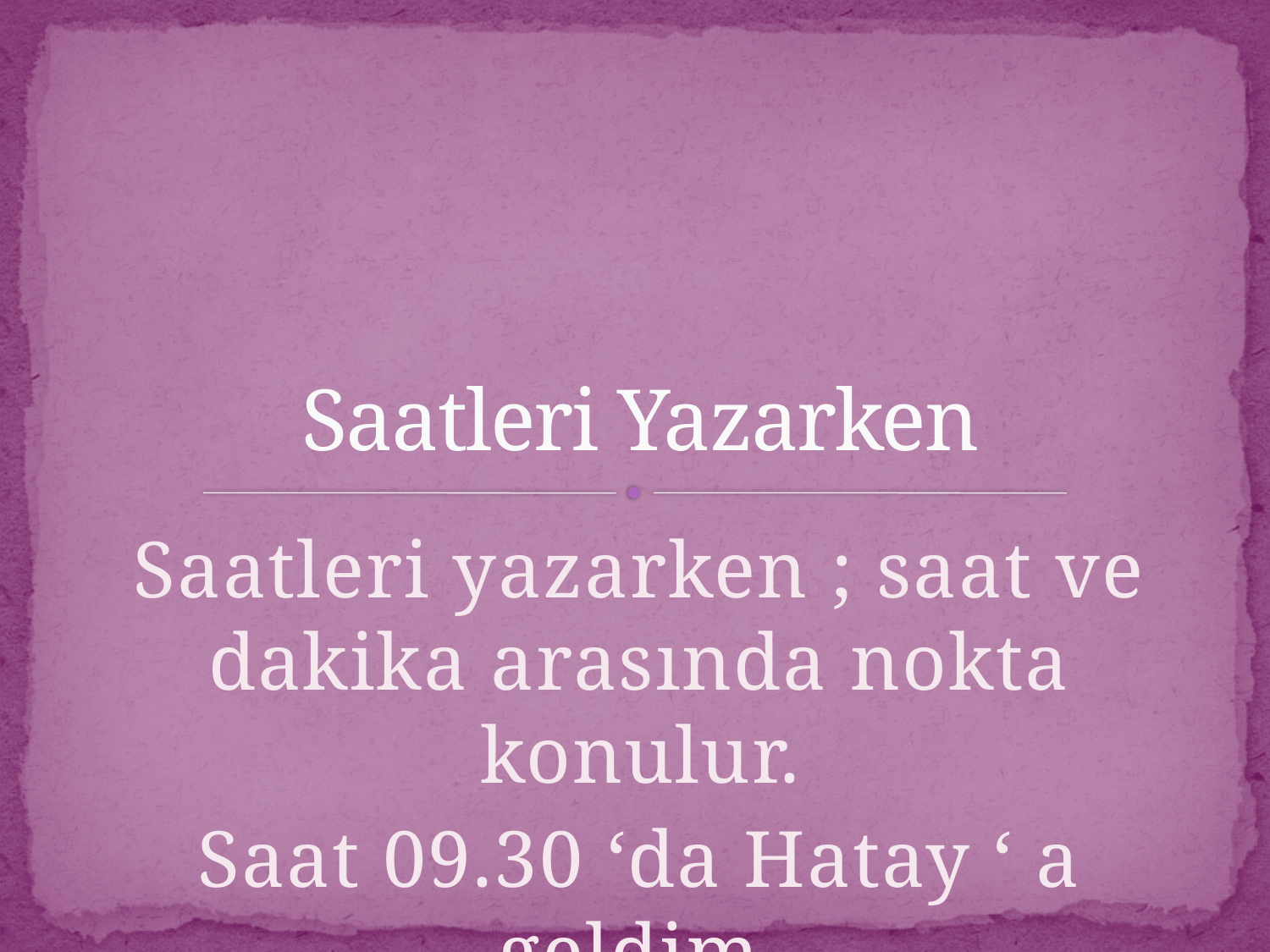

# Saatleri Yazarken
Saatleri yazarken ; saat ve dakika arasında nokta konulur.
Saat 09.30 ‘da Hatay ‘ a geldim.